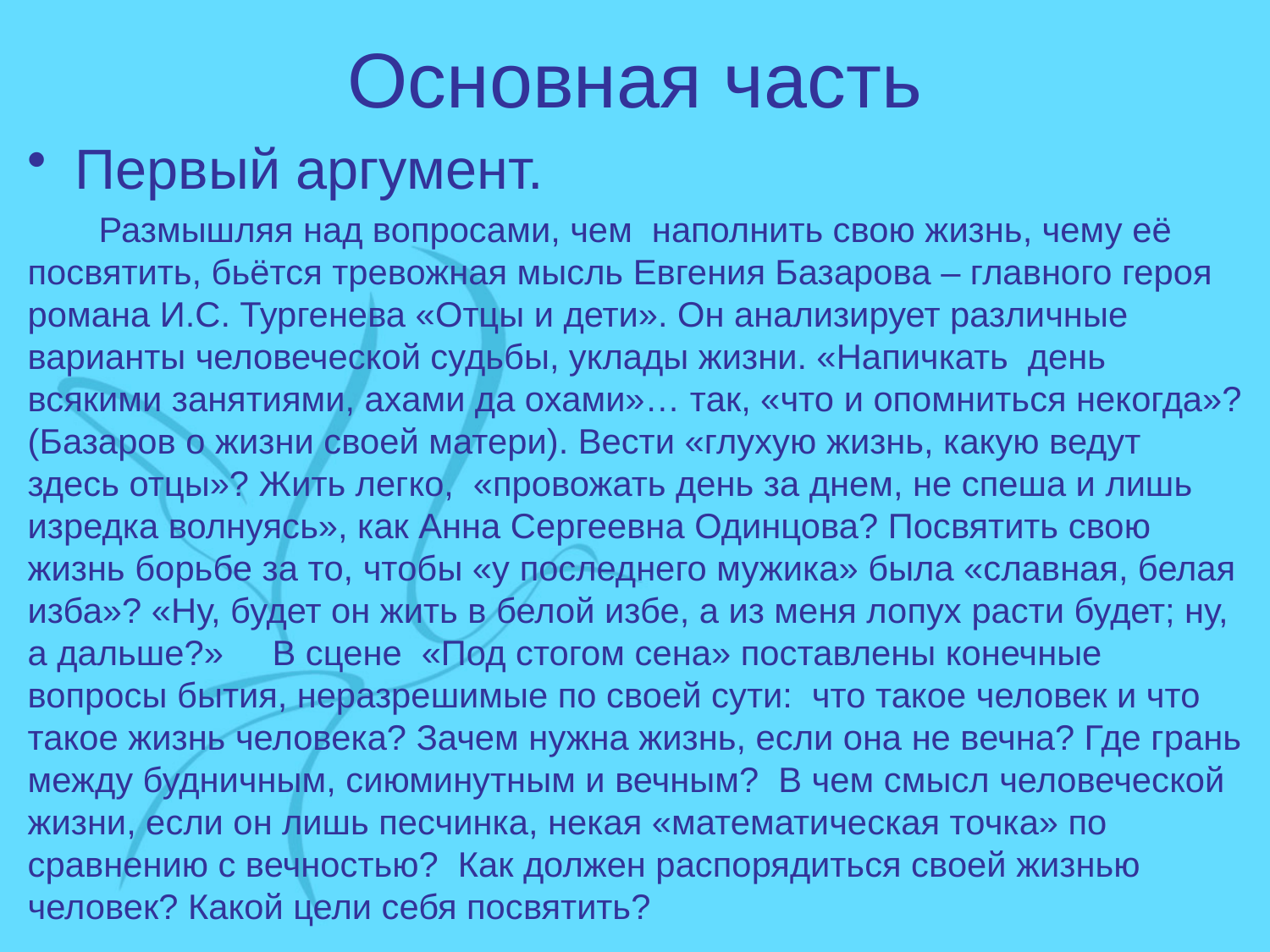

# Основная часть
Первый аргумент.
        Размышляя над вопросами, чем  наполнить свою жизнь, чему её посвятить, бьётся тревожная мысль Евгения Базарова – главного героя романа И.С. Тургенева «Отцы и дети». Он анализирует различные варианты человеческой судьбы, уклады жизни. «Напичкать  день всякими занятиями, ахами да охами»… так, «что и опомниться некогда»? (Базаров о жизни своей матери). Вести «глухую жизнь, какую ведут здесь отцы»? Жить легко,  «провожать день за днем, не спеша и лишь изредка волнуясь», как Анна Сергеевна Одинцова? Посвятить свою жизнь борьбе за то, чтобы «у последнего мужика» была «славная, белая изба»? «Ну, будет он жить в белой избе, а из меня лопух расти будет; ну, а дальше?»     В сцене  «Под стогом сена» поставлены конечные вопросы бытия, неразрешимые по своей сути:  что такое человек и что такое жизнь человека? Зачем нужна жизнь, если она не вечна? Где грань между будничным, сиюминутным и вечным?  В чем смысл человеческой жизни, если он лишь песчинка, некая «математическая точка» по сравнению с вечностью?  Как должен распорядиться своей жизнью человек? Какой цели себя посвятить?